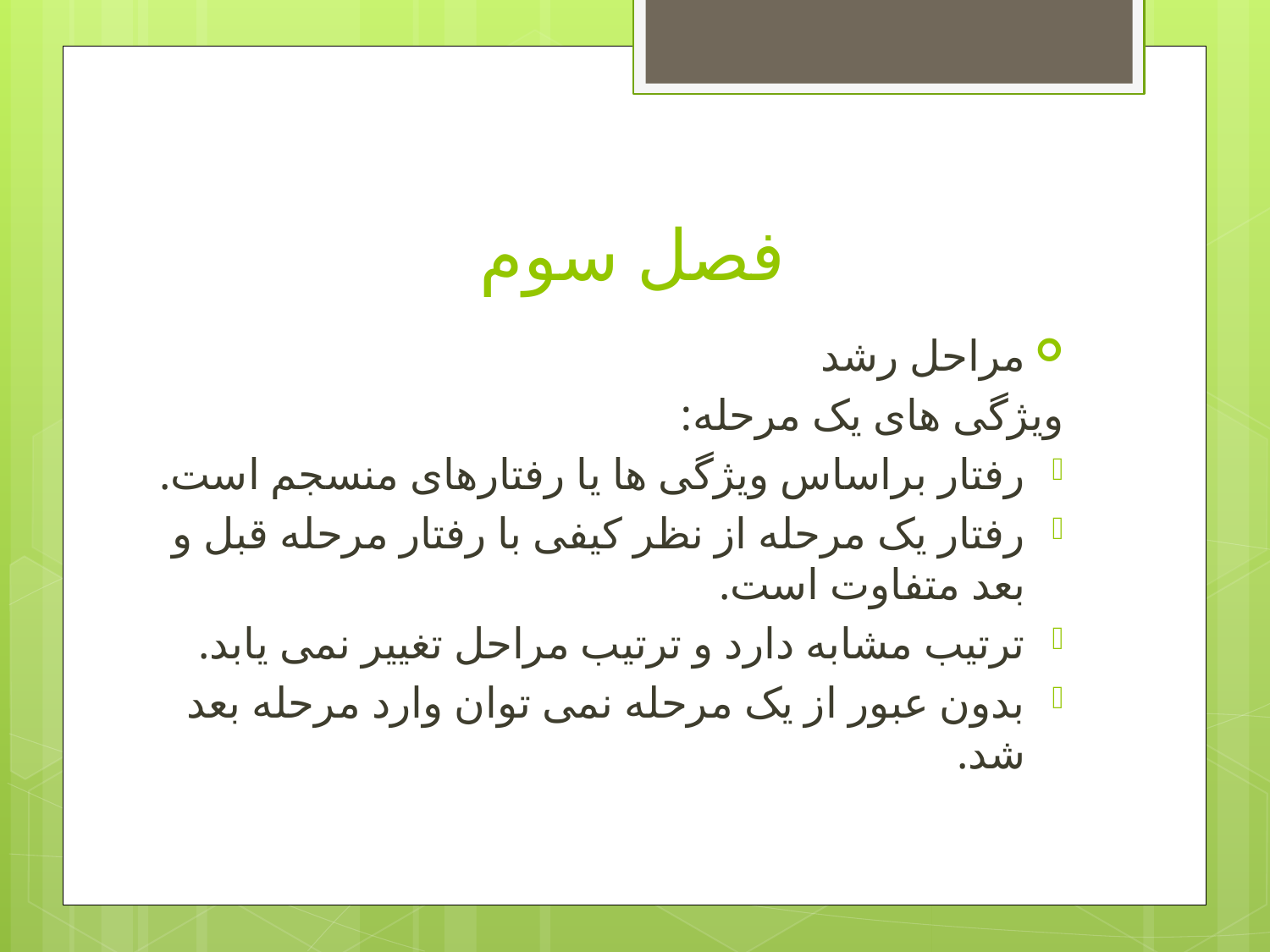

# فصل سوم
مراحل رشد
ویژگی های یک مرحله:
رفتار براساس ویژگی ها یا رفتارهای منسجم است.
رفتار یک مرحله از نظر کیفی با رفتار مرحله قبل و بعد متفاوت است.
ترتیب مشابه دارد و ترتیب مراحل تغییر نمی یابد.
بدون عبور از یک مرحله نمی توان وارد مرحله بعد شد.